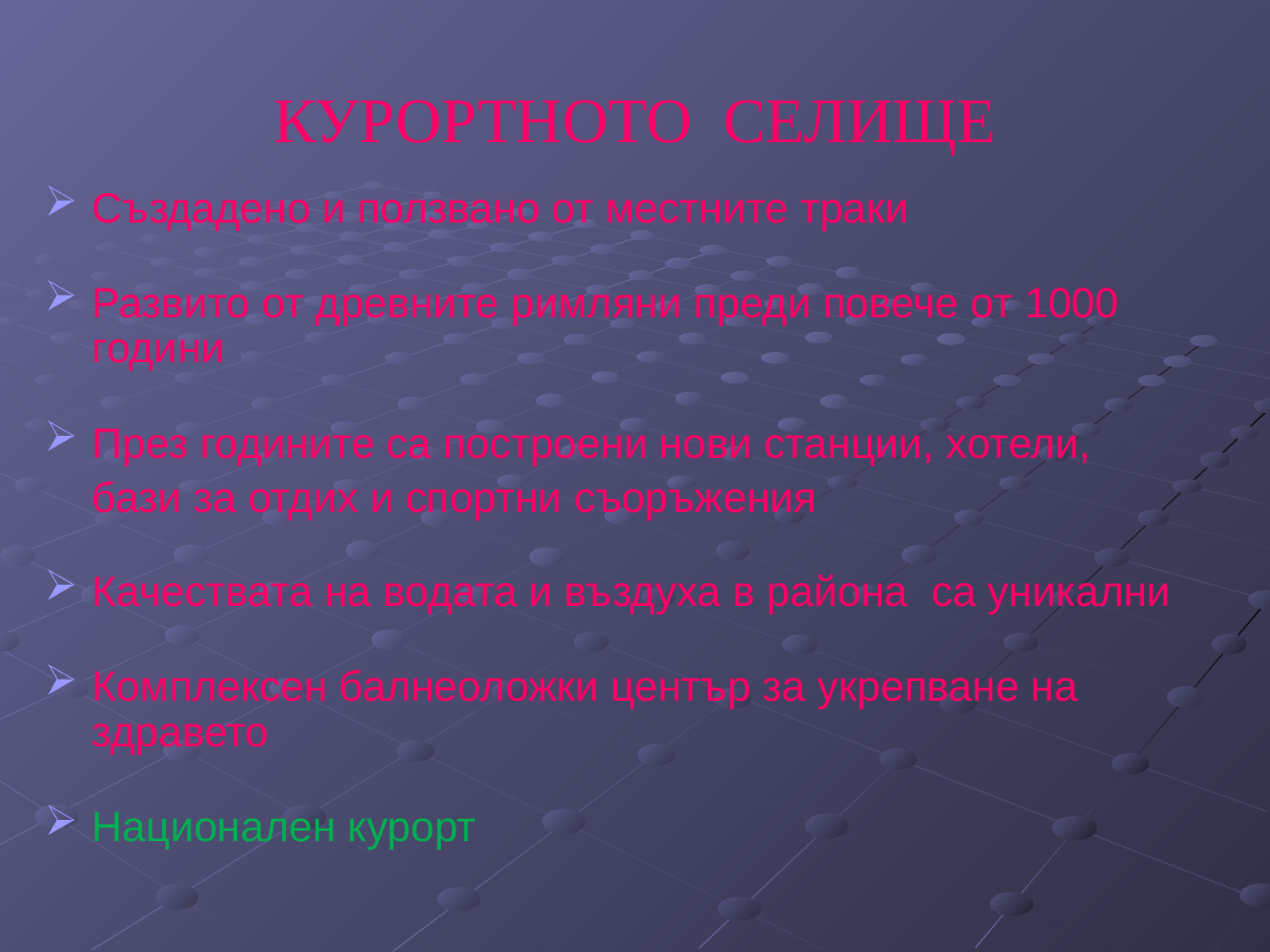

# КУРОРТНОТО  СЕЛИЩЕ
Създадено и ползвано от местните траки

Развито от древните римляни преди повече от 1000    години

През годините са построени нови станции, хотели,
    бази за отдих и спортни съоръжения

Качествата на водата и въздуха в района  са уникални

Комплексен балнеоложки център за укрепване на здравето

Национален курорт